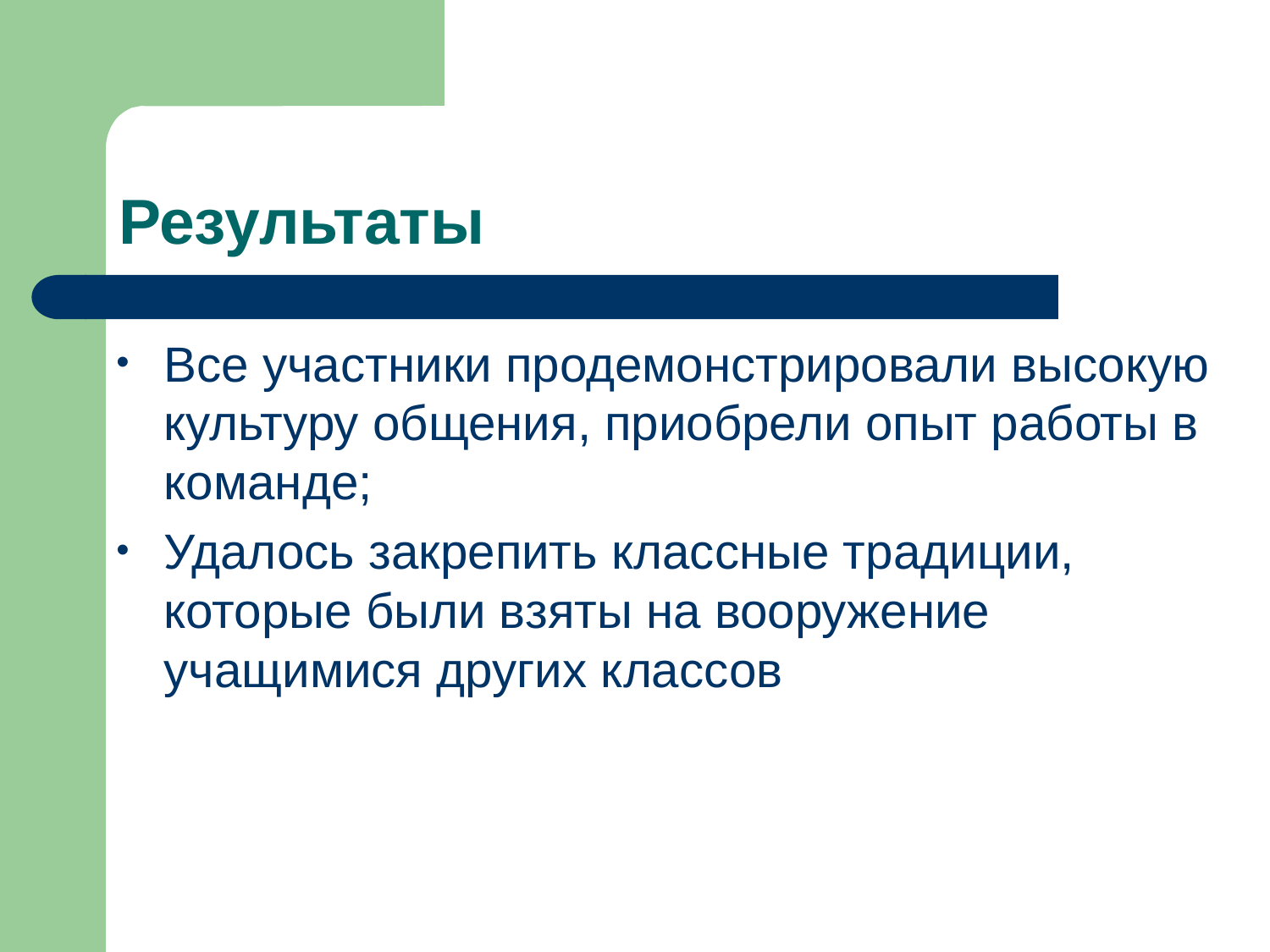

# Результаты
Все участники продемонстрировали высокую культуру общения, приобрели опыт работы в команде;
Удалось закрепить классные традиции, которые были взяты на вооружение учащимися других классов